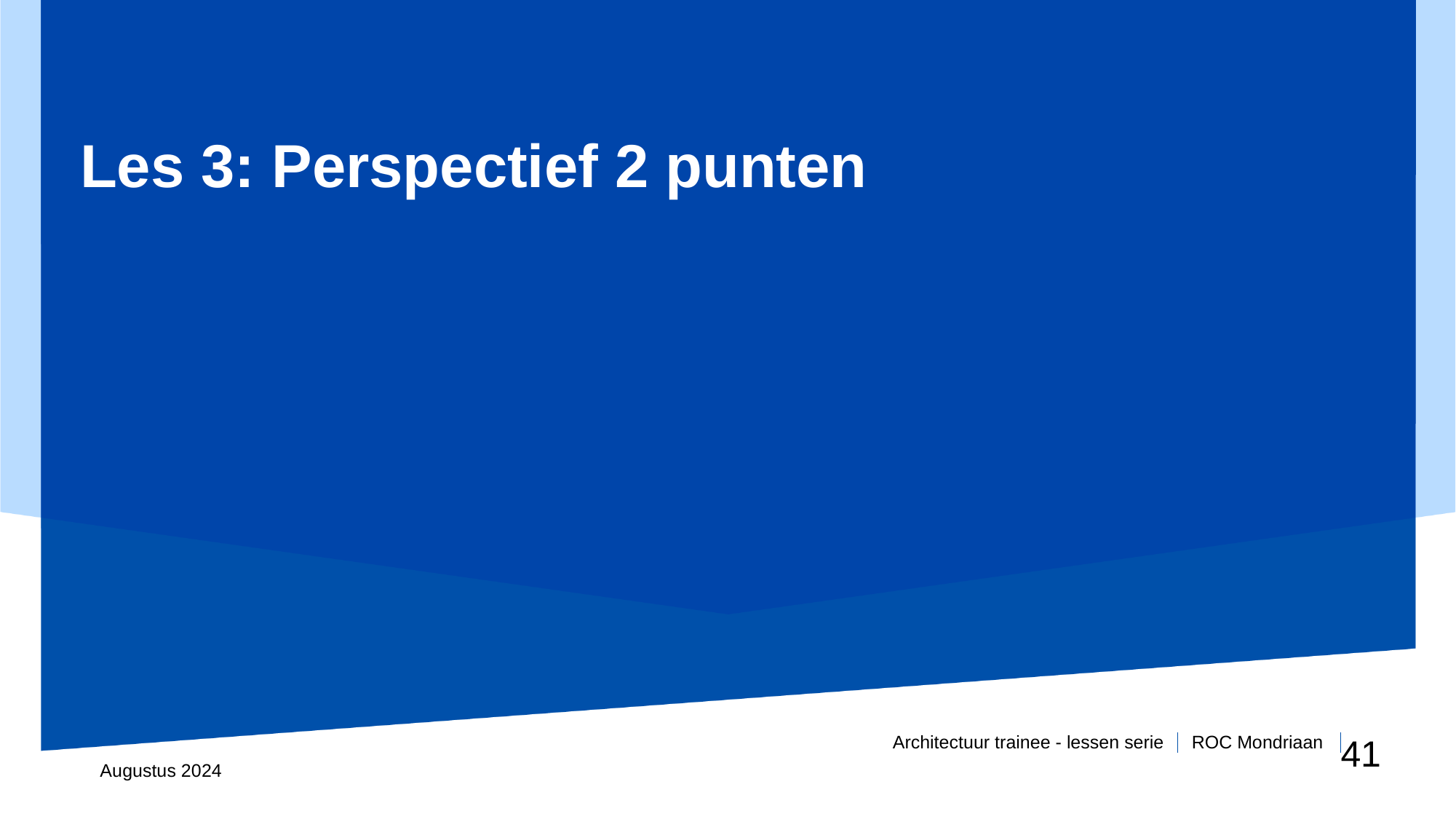

# Les 3: Perspectief 2 punten
41
Architectuur trainee - lessen serie
Augustus 2024
23 augustus 2022